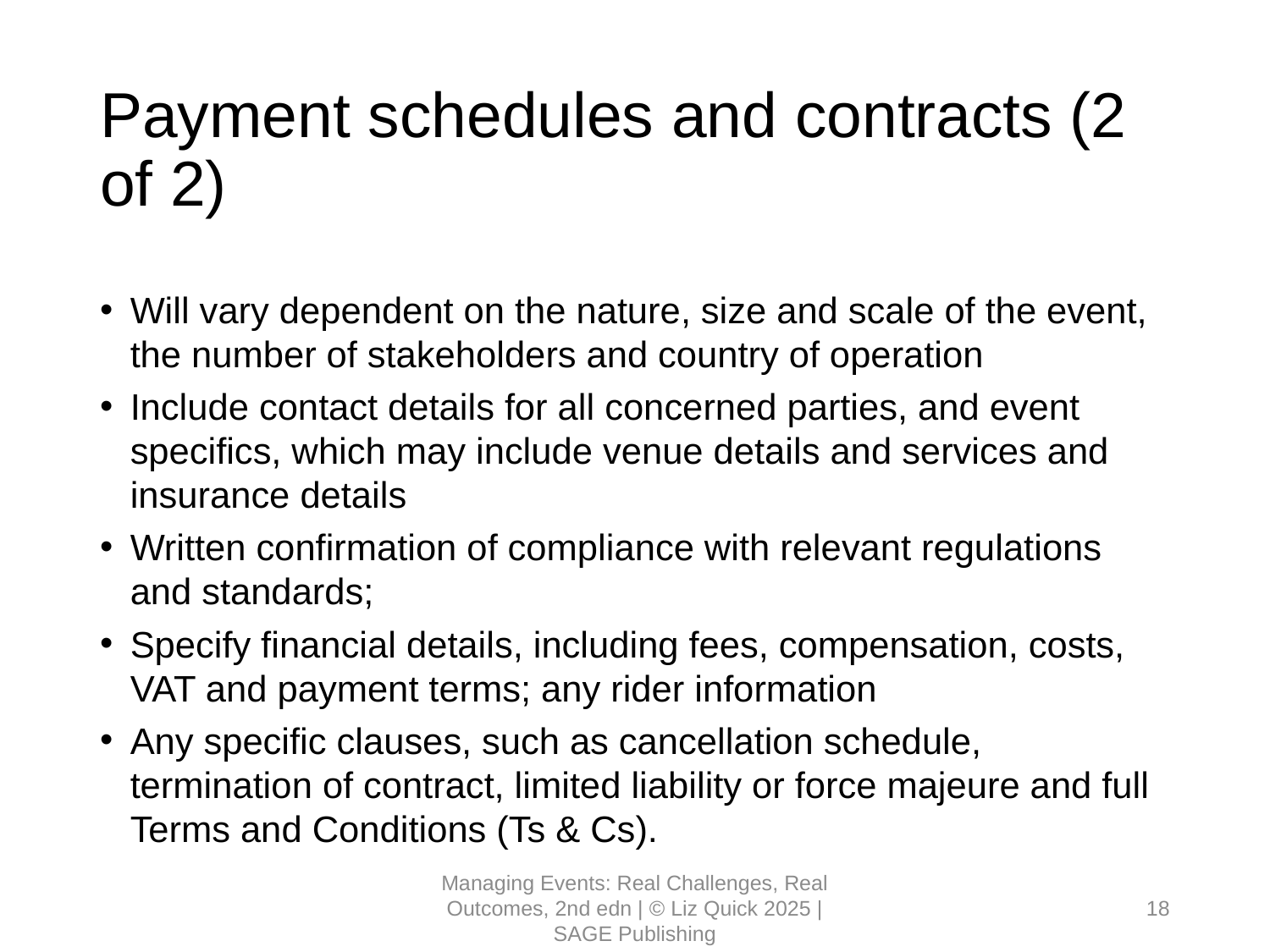

# Payment schedules and contracts (2 of 2)
Will vary dependent on the nature, size and scale of the event, the number of stakeholders and country of operation
Include contact details for all concerned parties, and event specifics, which may include venue details and services and insurance details
Written confirmation of compliance with relevant regulations and standards;
Specify financial details, including fees, compensation, costs, VAT and payment terms; any rider information
Any specific clauses, such as cancellation schedule, termination of contract, limited liability or force majeure and full Terms and Conditions (Ts & Cs).
Managing Events: Real Challenges, Real Outcomes, 2nd edn | © Liz Quick 2025 | SAGE Publishing
18